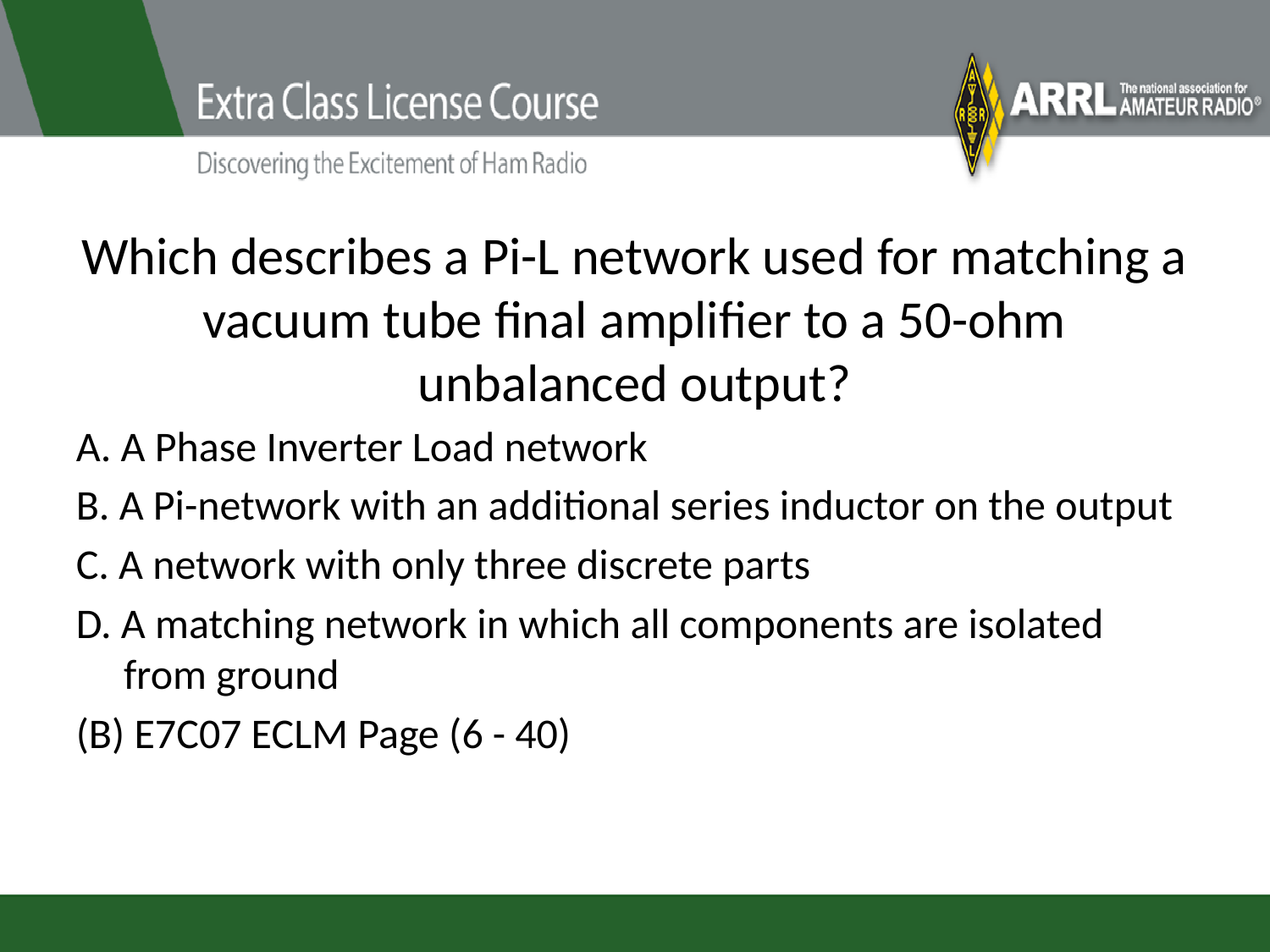

# Which describes a Pi-L network used for matching a vacuum tube final amplifier to a 50-ohm unbalanced output?
A. A Phase Inverter Load network
B. A Pi-network with an additional series inductor on the output
C. A network with only three discrete parts
D. A matching network in which all components are isolated from ground
(B) E7C07 ECLM Page (6 - 40)